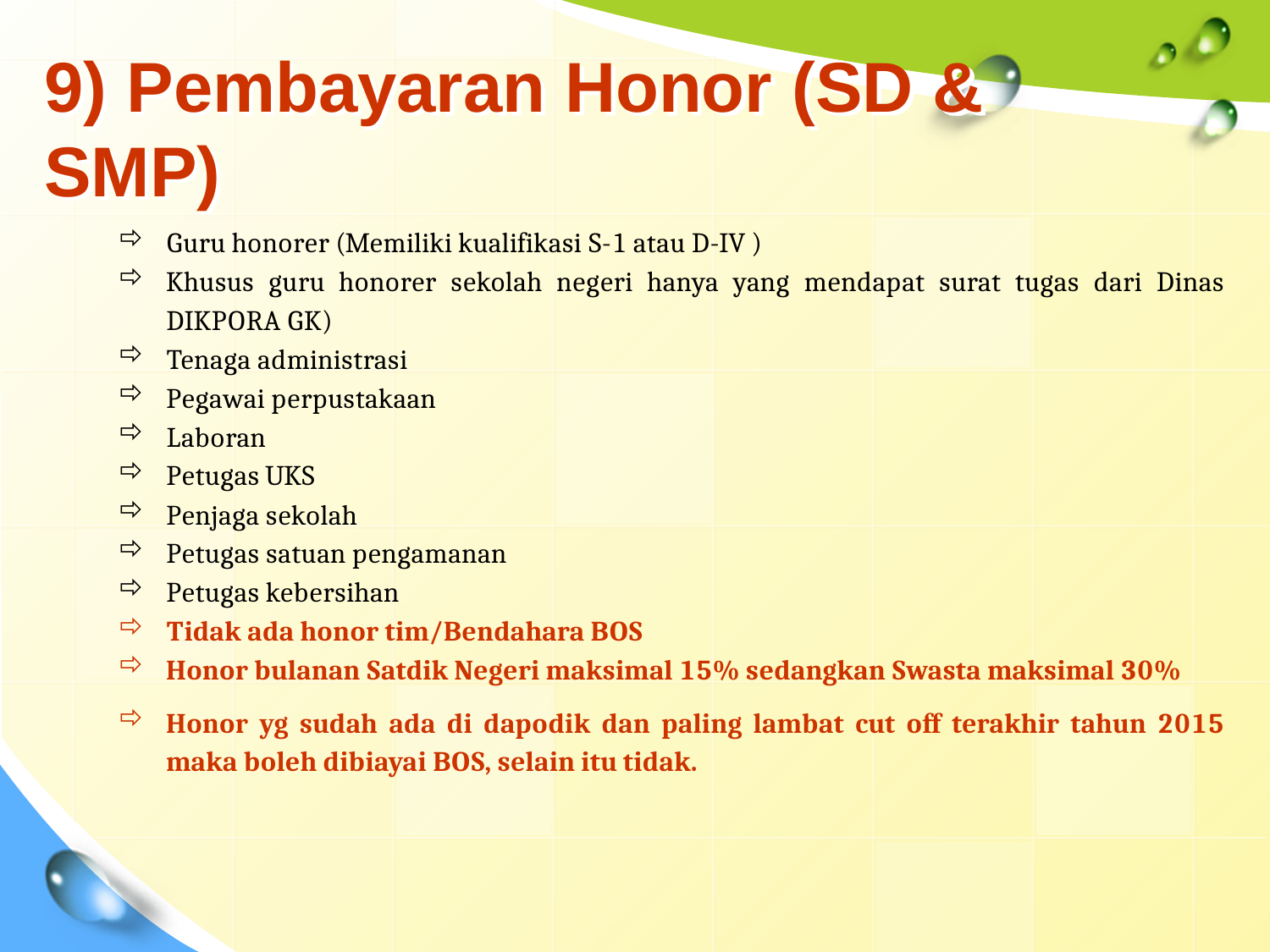

# 9) Pembayaran Honor (SD & SMP)
Guru honorer (Memiliki kualifikasi S-1 atau D-IV )
Khusus guru honorer sekolah negeri hanya yang mendapat surat tugas dari Dinas DIKPORA GK)
Tenaga administrasi
Pegawai perpustakaan
Laboran
Petugas UKS
Penjaga sekolah
Petugas satuan pengamanan
Petugas kebersihan
Tidak ada honor tim/Bendahara BOS
Honor bulanan Satdik Negeri maksimal 15% sedangkan Swasta maksimal 30%
Honor yg sudah ada di dapodik dan paling lambat cut off terakhir tahun 2015 maka boleh dibiayai BOS, selain itu tidak.